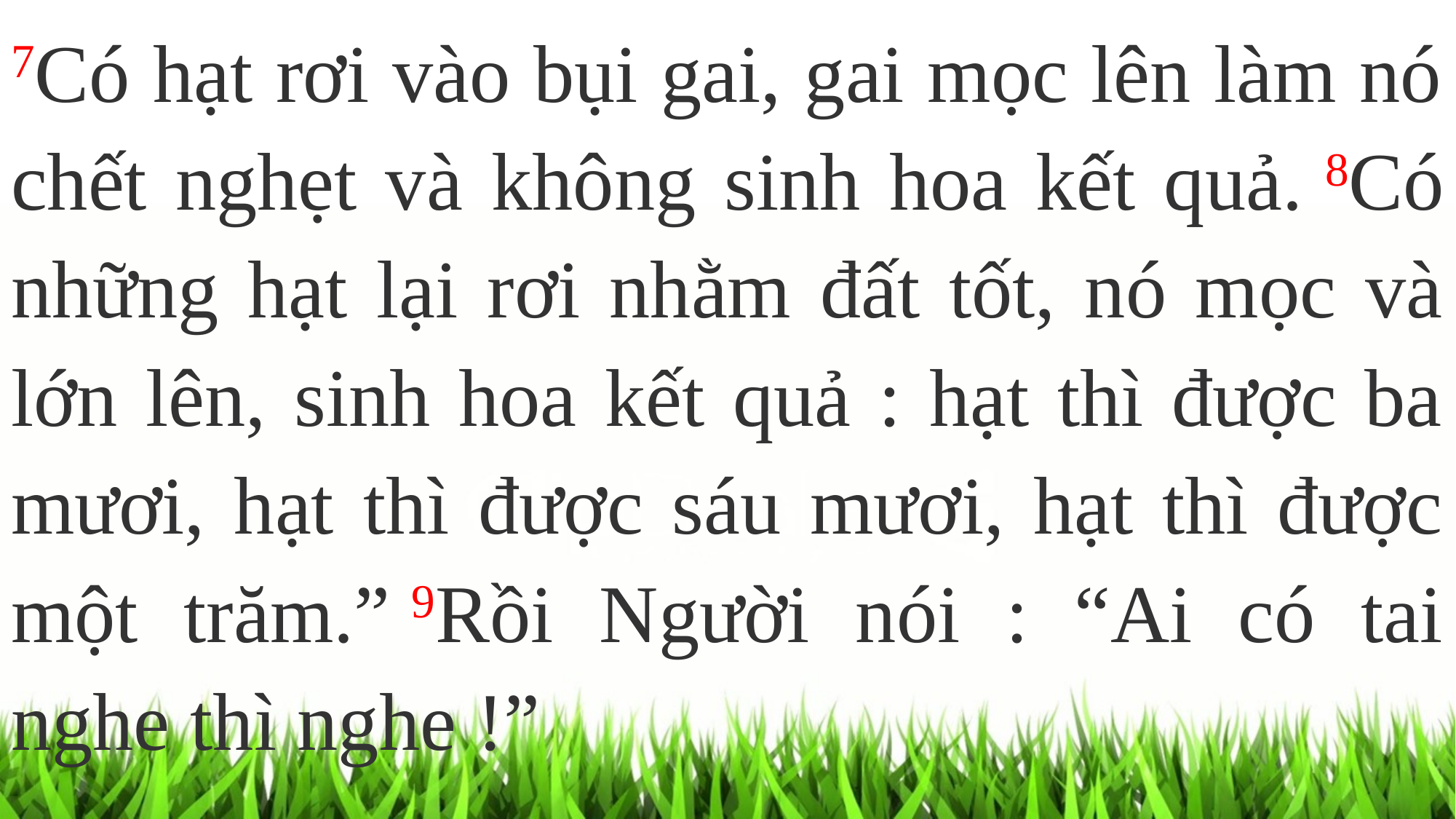

7Có hạt rơi vào bụi gai, gai mọc lên làm nó chết nghẹt và không sinh hoa kết quả. 8Có những hạt lại rơi nhằm đất tốt, nó mọc và lớn lên, sinh hoa kết quả : hạt thì được ba mươi, hạt thì được sáu mươi, hạt thì được một trăm.” 9Rồi Người nói : “Ai có tai nghe thì nghe !”